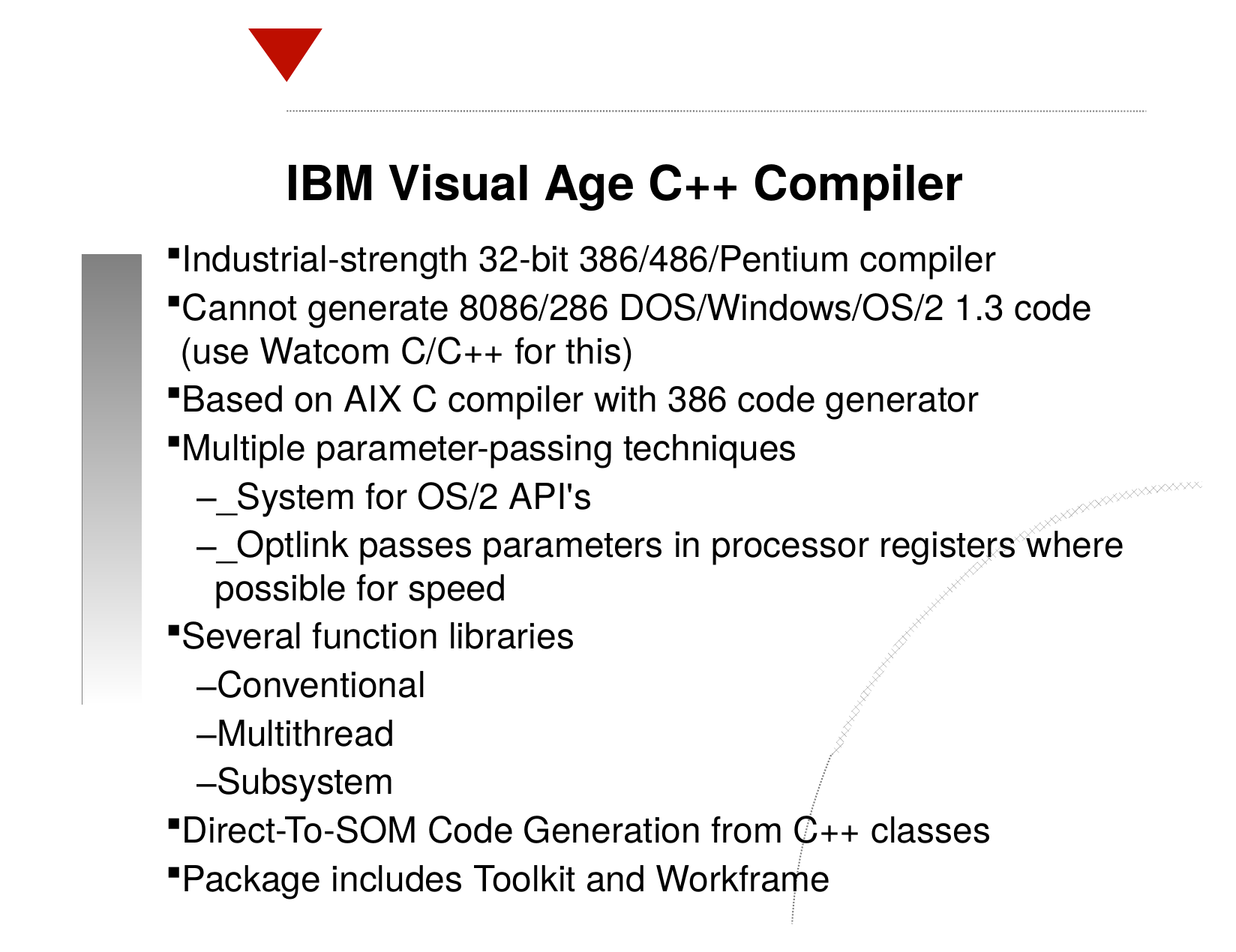

IBM Visual Age C++ Compiler
Industrial-strength 32-bit 386/486/Pentium compiler
Cannot generate 8086/286 DOS/Windows/OS/2 1.3 code (use Watcom C/C++ for this)
Based on AIX C compiler with 386 code generator
Multiple parameter-passing techniques
_System for OS/2 API's
_Optlink passes parameters in processor registers where possible for speed
Several function libraries
Conventional
Multithread
Subsystem
Direct-To-SOM Code Generation from C++ classes
Package includes Toolkit and Workframe